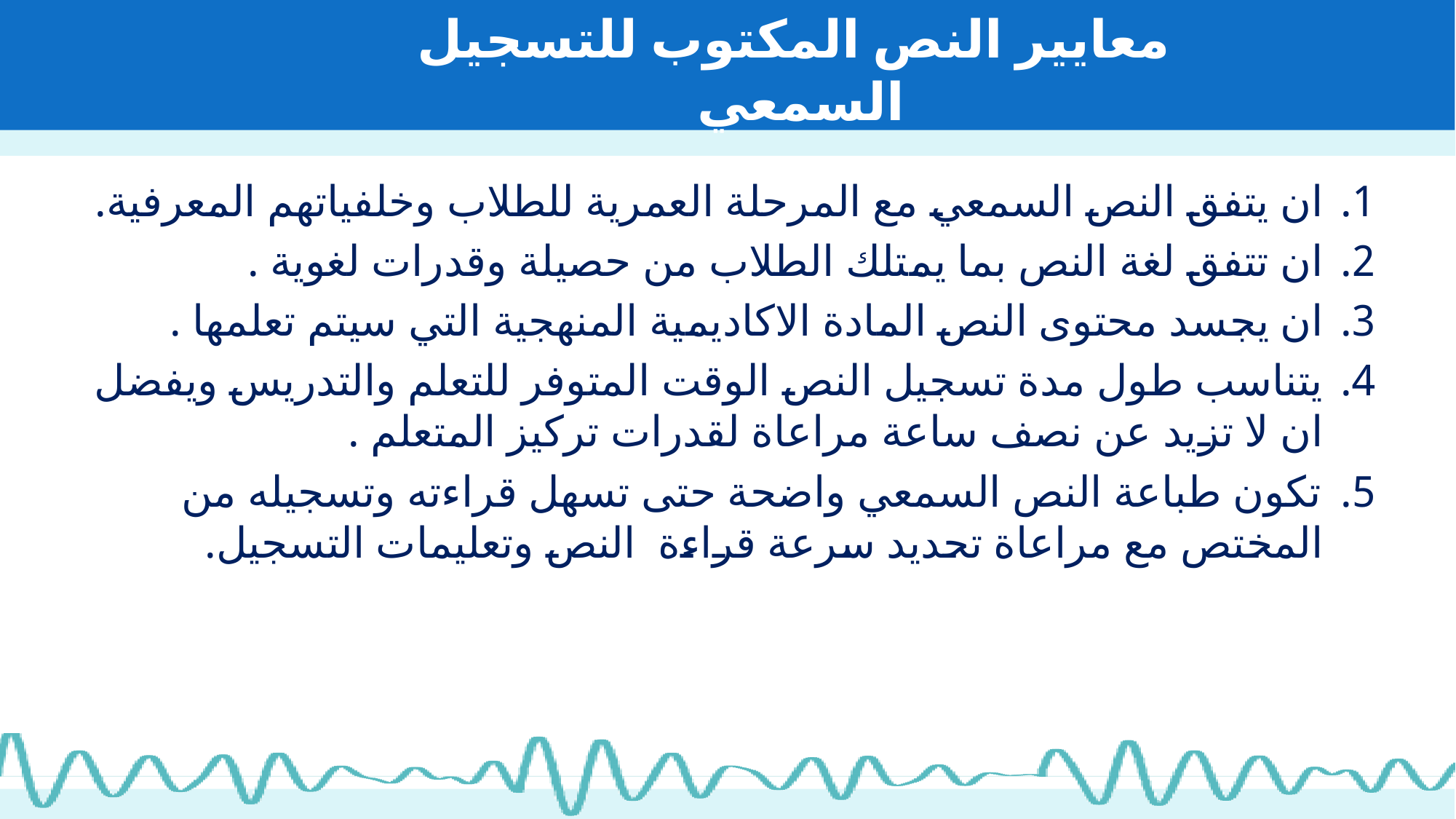

# معايير النص المكتوب للتسجيل السمعي
ان يتفق النص السمعي مع المرحلة العمرية للطلاب وخلفياتهم المعرفية.
ان تتفق لغة النص بما يمتلك الطلاب من حصيلة وقدرات لغوية .
ان يجسد محتوى النص المادة الاكاديمية المنهجية التي سيتم تعلمها .
يتناسب طول مدة تسجيل النص الوقت المتوفر للتعلم والتدريس ويفضل ان لا تزيد عن نصف ساعة مراعاة لقدرات تركيز المتعلم .
تكون طباعة النص السمعي واضحة حتى تسهل قراءته وتسجيله من المختص مع مراعاة تحديد سرعة قراءة  النص وتعليمات التسجيل.